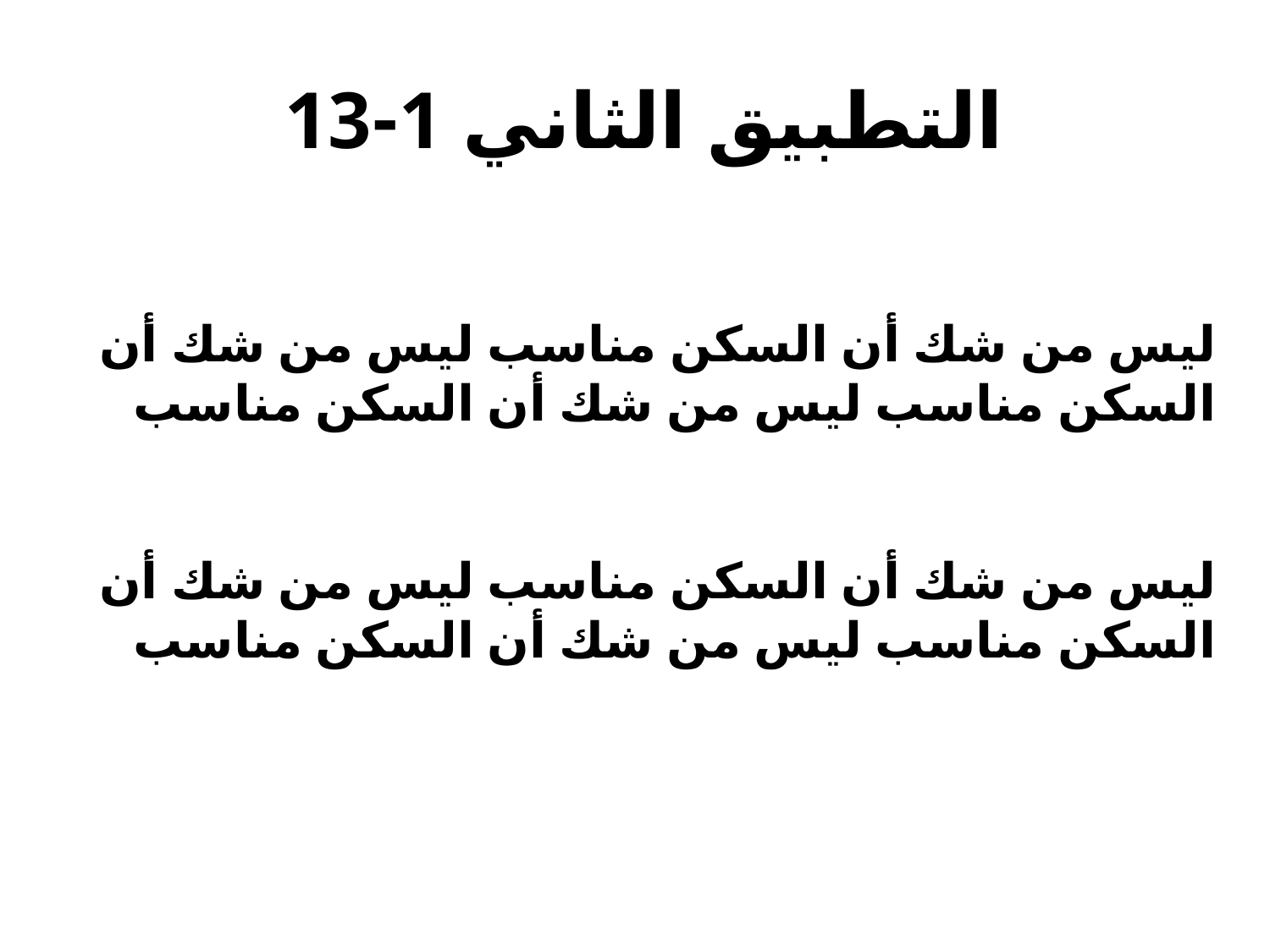

# التطبيق الثاني 1-13
ليس من شك أن السكن مناسب ليس من شك أن السكن مناسب ليس من شك أن السكن مناسب
ليس من شك أن السكن مناسب ليس من شك أن السكن مناسب ليس من شك أن السكن مناسب